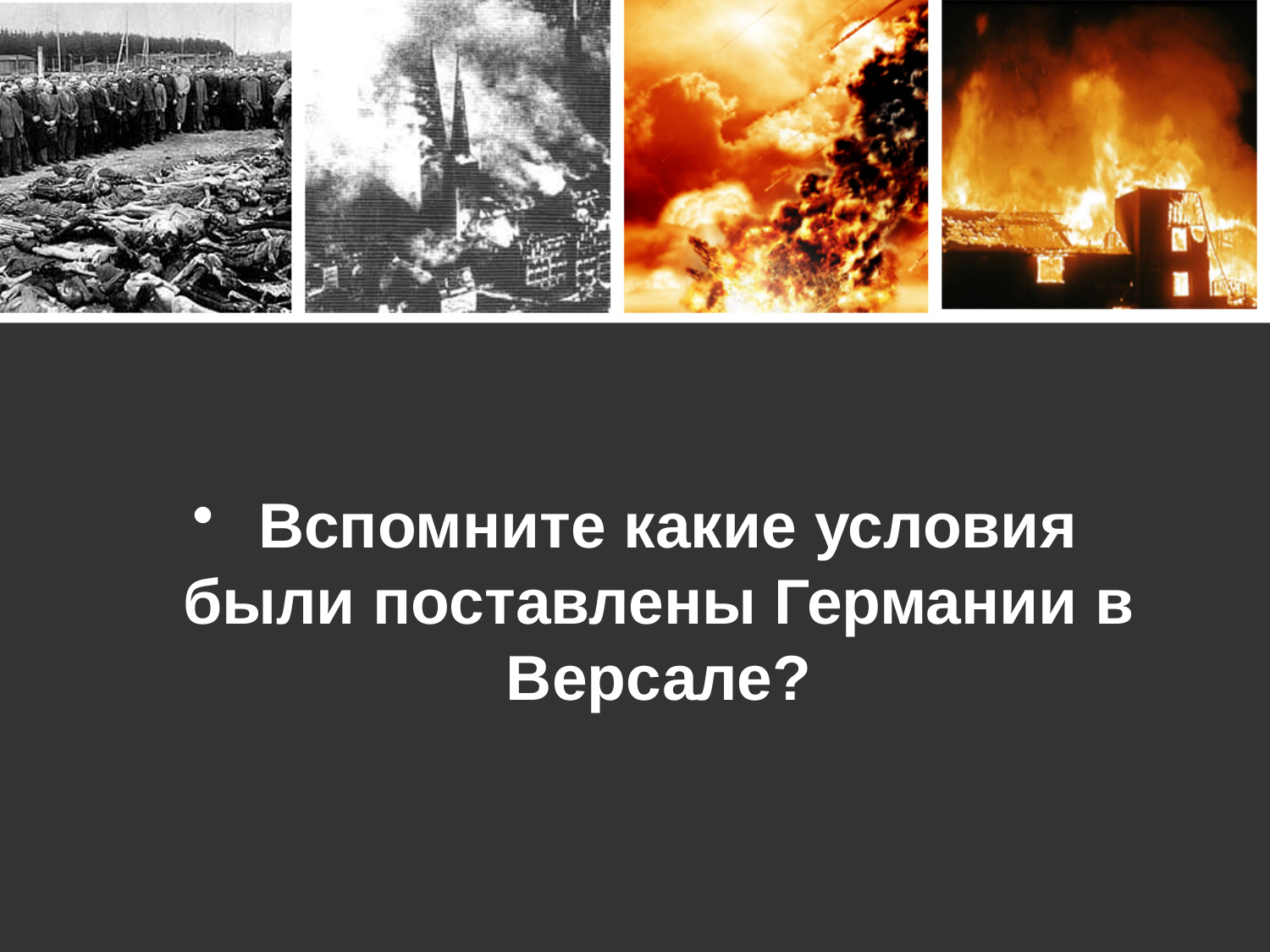

Вспомните какие условия были поставлены Германии в Версале?